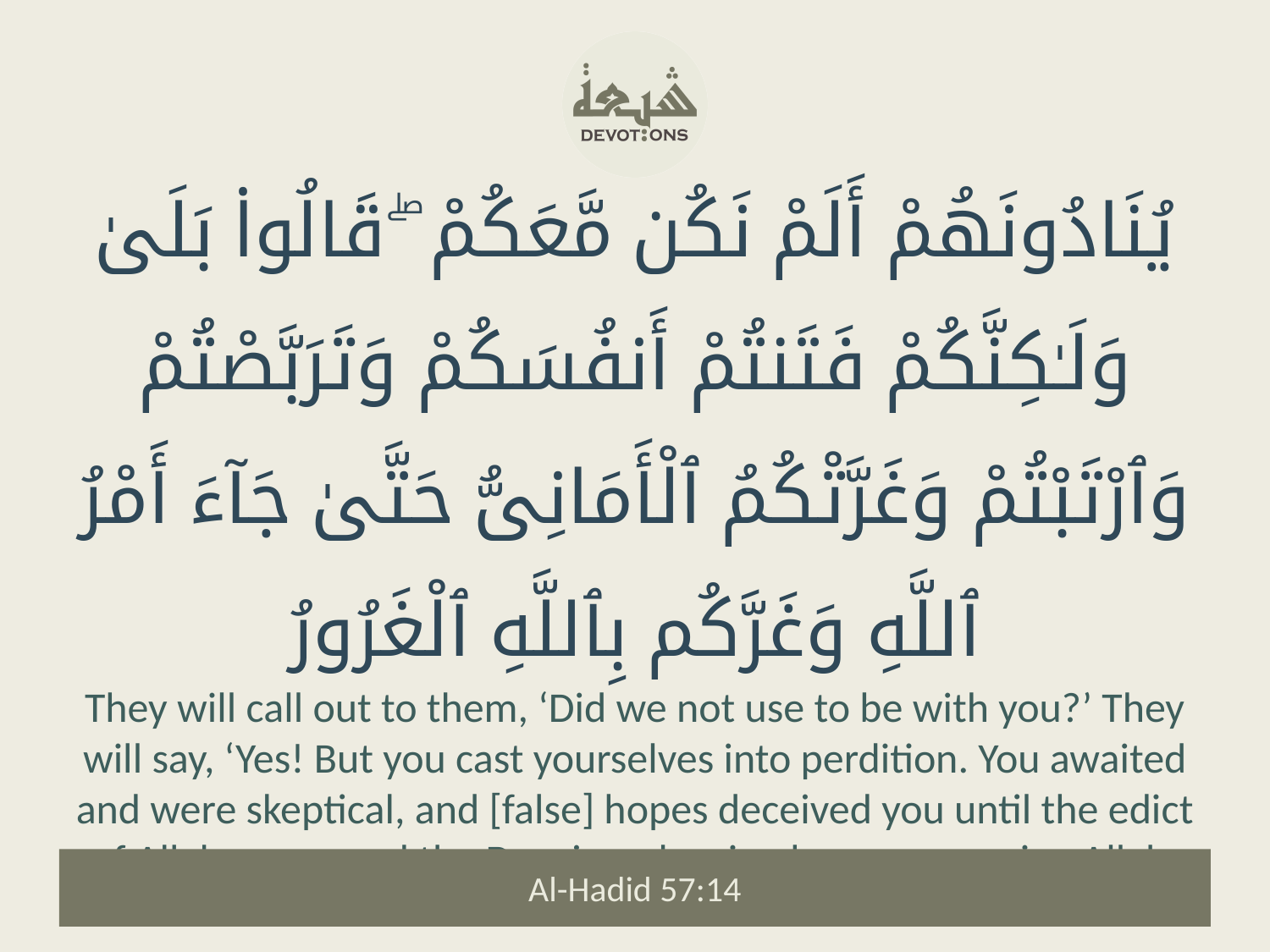

يُنَادُونَهُمْ أَلَمْ نَكُن مَّعَكُمْ ۖ قَالُوا۟ بَلَىٰ وَلَـٰكِنَّكُمْ فَتَنتُمْ أَنفُسَكُمْ وَتَرَبَّصْتُمْ وَٱرْتَبْتُمْ وَغَرَّتْكُمُ ٱلْأَمَانِىُّ حَتَّىٰ جَآءَ أَمْرُ ٱللَّهِ وَغَرَّكُم بِٱللَّهِ ٱلْغَرُورُ
They will call out to them, ‘Did we not use to be with you?’ They will say, ‘Yes! But you cast yourselves into perdition. You awaited and were skeptical, and [false] hopes deceived you until the edict of Allah came, and the Deceiver deceived you concerning Allah.
Al-Hadid 57:14